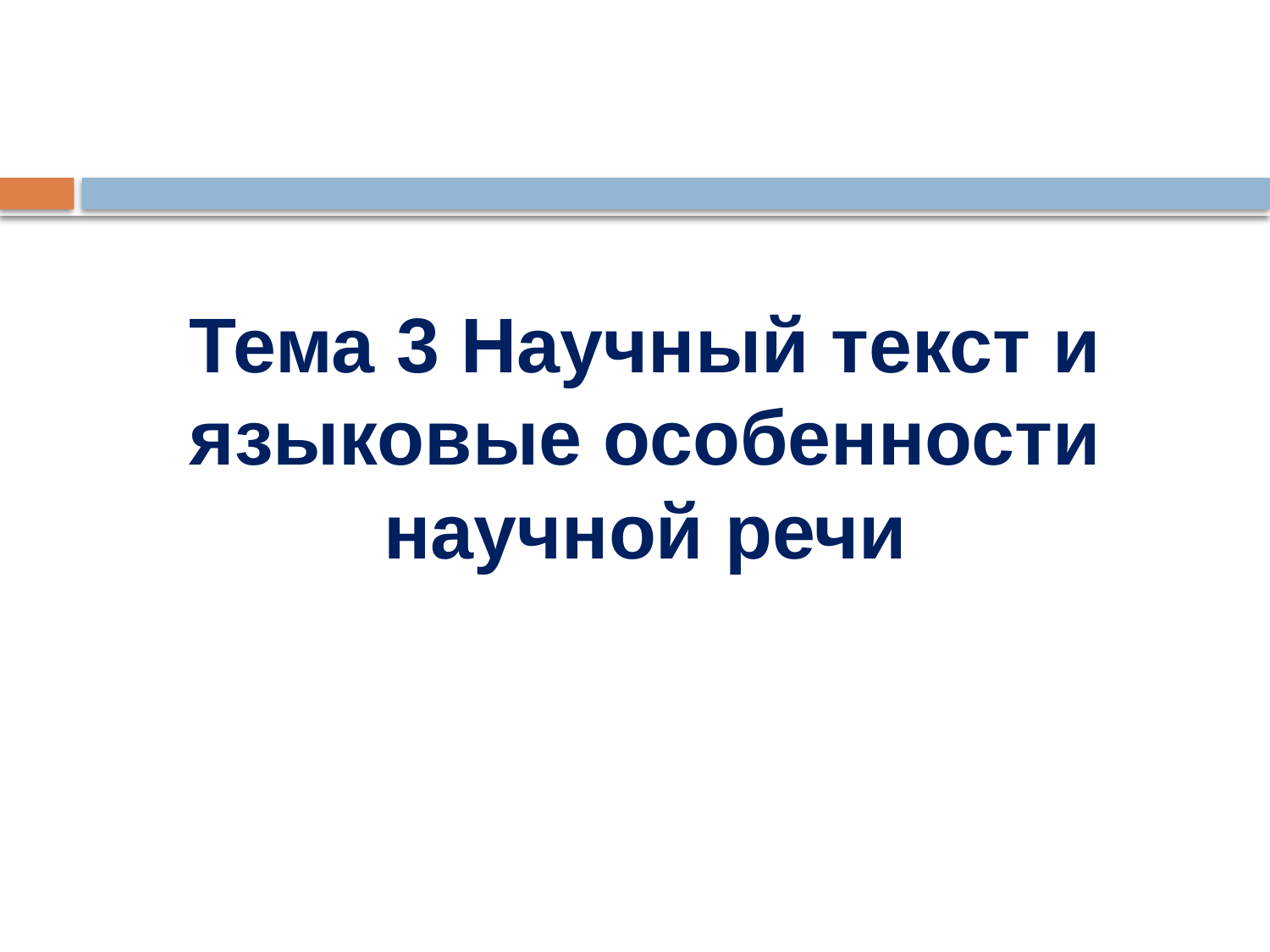

# Тема 3 Научный текст и языковые особенности научной речи